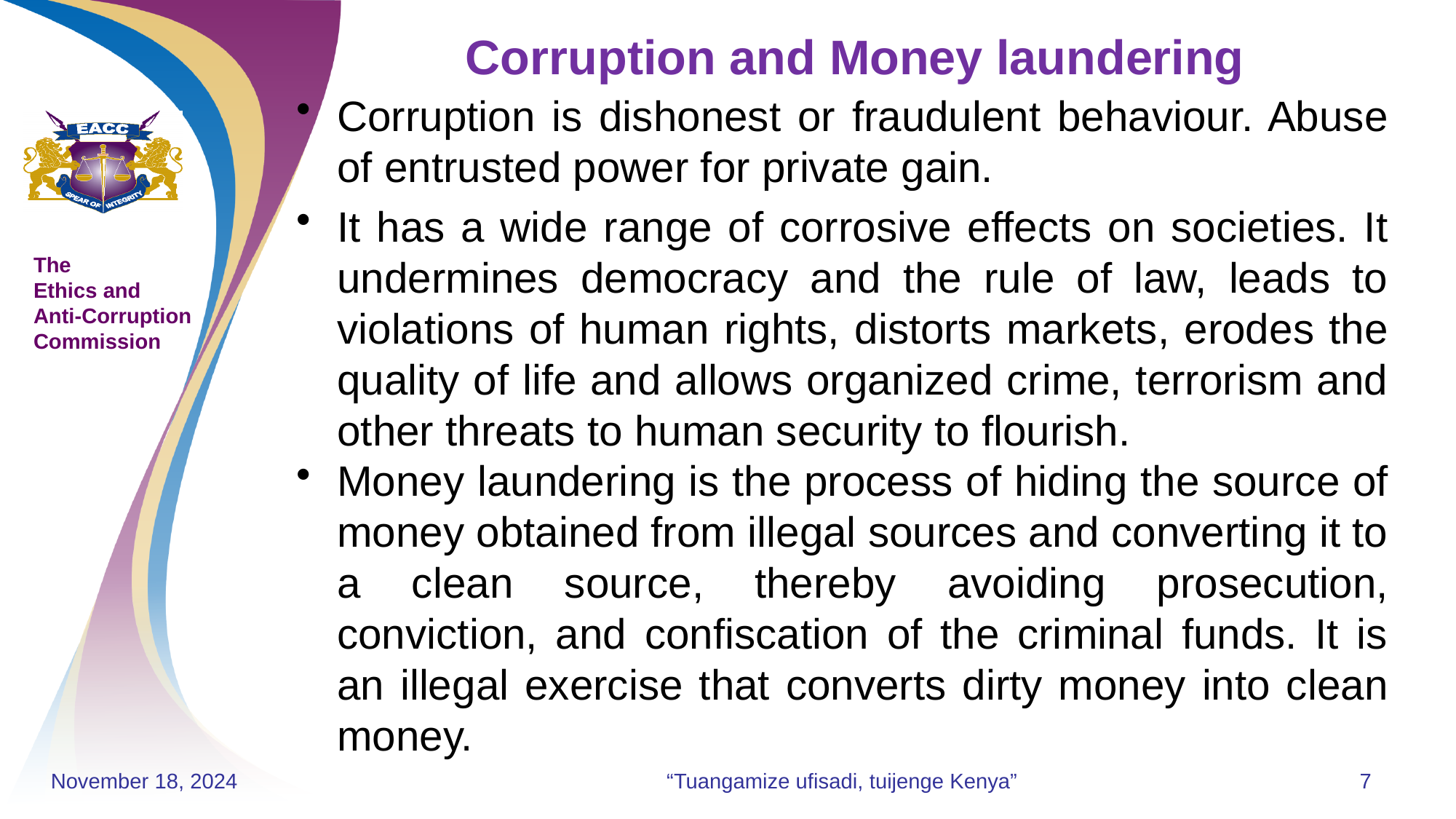

# Corruption and Money laundering
Corruption is dishonest or fraudulent behaviour. Abuse of entrusted power for private gain.
It has a wide range of corrosive effects on societies. It undermines democracy and the rule of law, leads to violations of human rights, distorts markets, erodes the quality of life and allows organized crime, terrorism and other threats to human security to flourish.
Money laundering is the process of hiding the source of money obtained from illegal sources and converting it to a clean source, thereby avoiding prosecution, conviction, and confiscation of the criminal funds. It is an illegal exercise that converts dirty money into clean money.

November 18, 2024
“Tuangamize ufisadi, tuijenge Kenya”
7